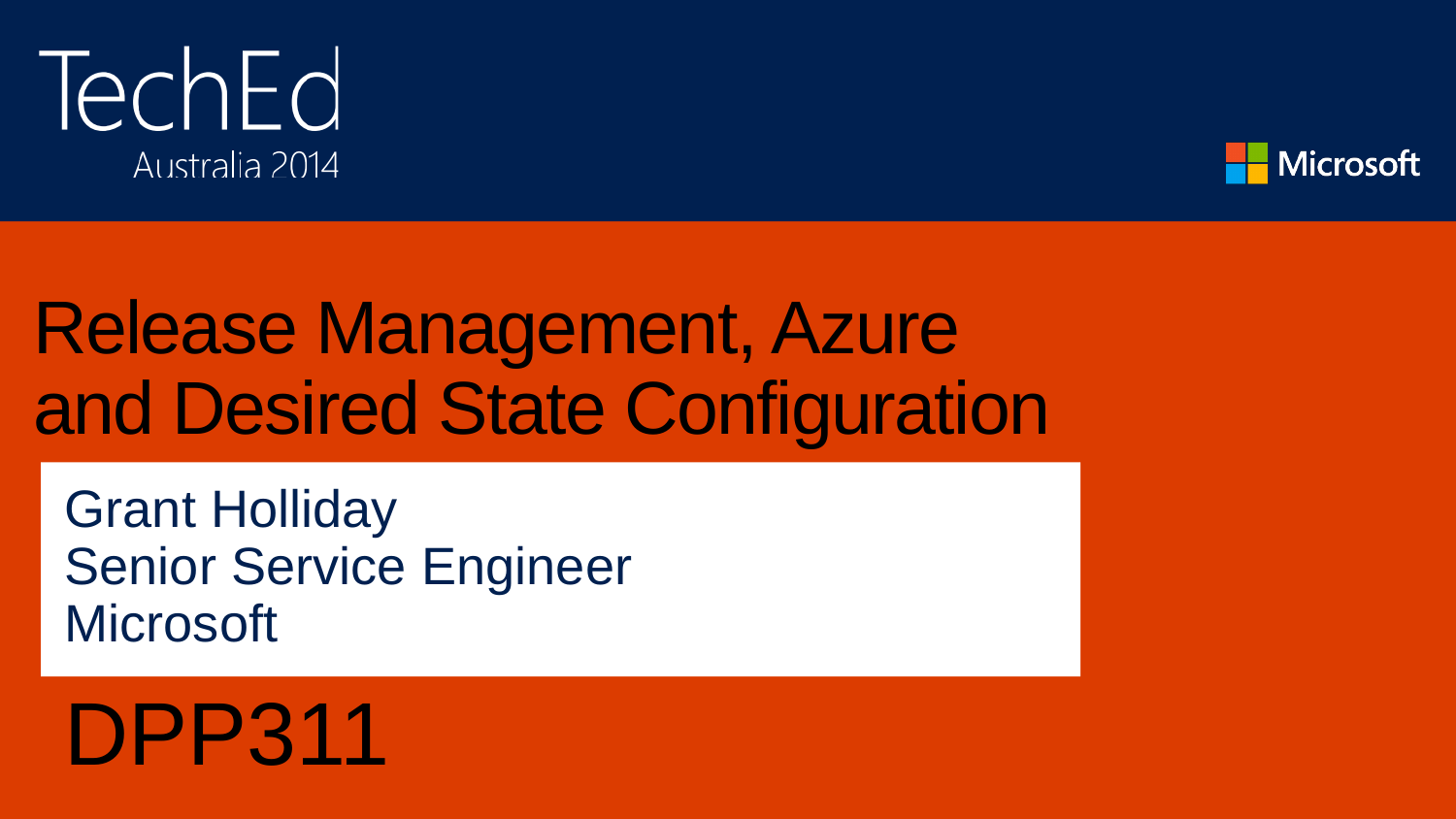

# Release Management, Azure and Desired State Configuration
Grant Holliday
Senior Service Engineer
Microsoft
DPP311